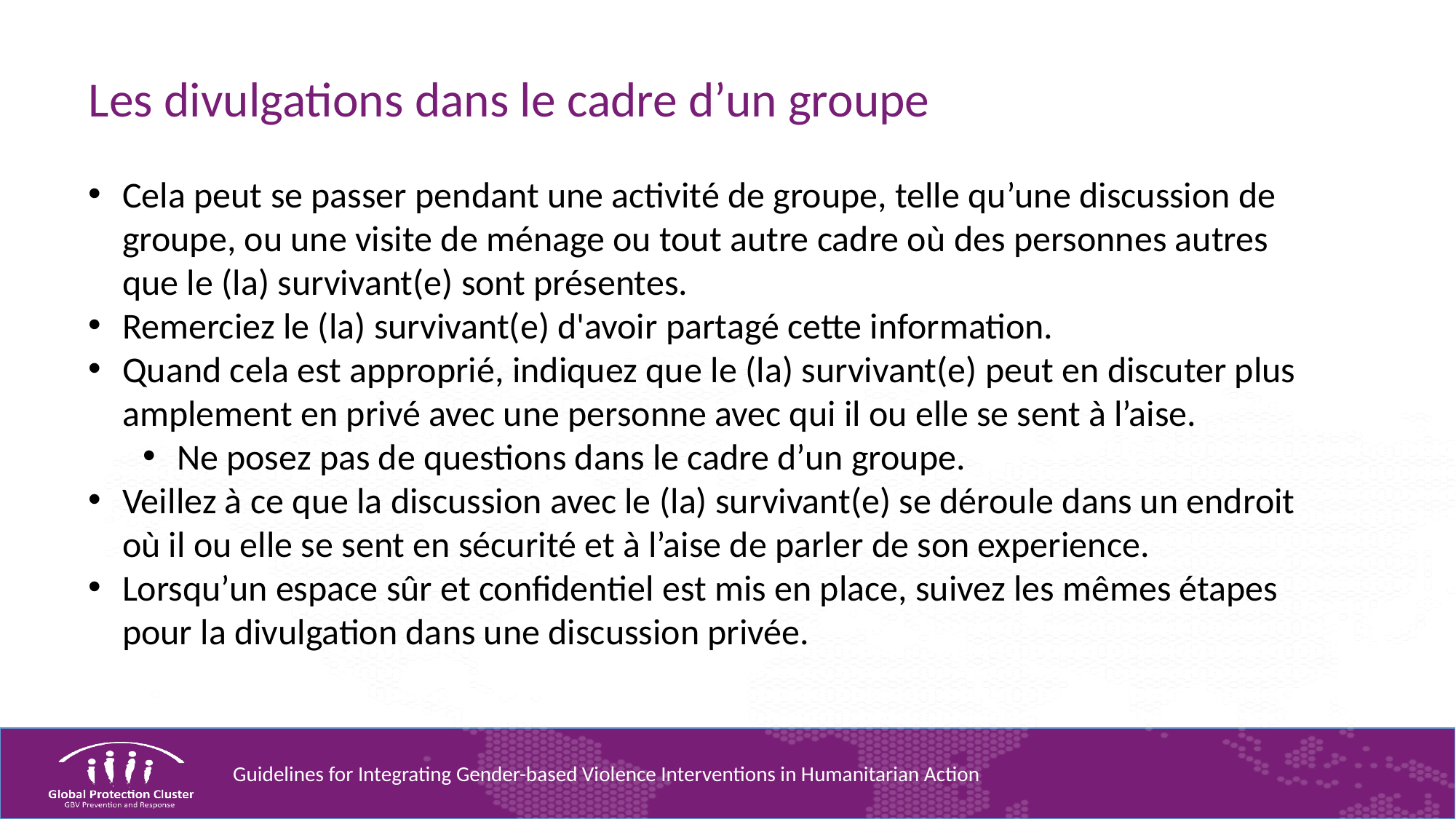

# Les divulgations dans le cadre d’un groupe
Cela peut se passer pendant une activité de groupe, telle qu’une discussion de groupe, ou une visite de ménage ou tout autre cadre où des personnes autres que le (la) survivant(e) sont présentes.
Remerciez le (la) survivant(e) d'avoir partagé cette information.
Quand cela est approprié, indiquez que le (la) survivant(e) peut en discuter plus amplement en privé avec une personne avec qui il ou elle se sent à l’aise.
Ne posez pas de questions dans le cadre d’un groupe.
Veillez à ce que la discussion avec le (la) survivant(e) se déroule dans un endroit où il ou elle se sent en sécurité et à l’aise de parler de son experience.
Lorsqu’un espace sûr et confidentiel est mis en place, suivez les mêmes étapes pour la divulgation dans une discussion privée.